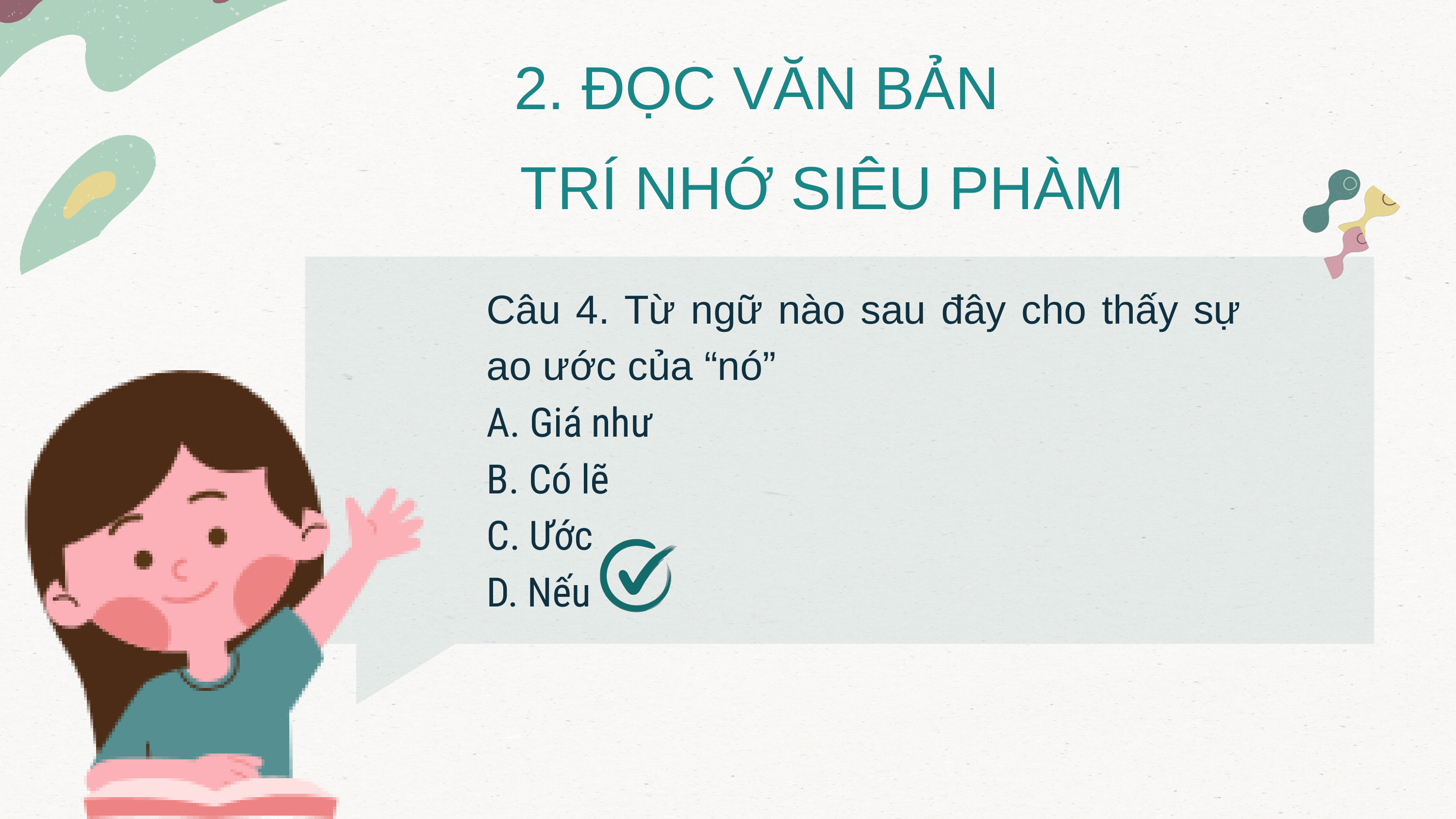

2. ĐỌC VĂN BẢN
TRÍ NHỚ SIÊU PHÀM

Câu 4. Từ ngữ nào sau đây cho thấy sự ao ước của “nó”
A. Giá như
B. Có lẽ
C. Ước
D. Nếu